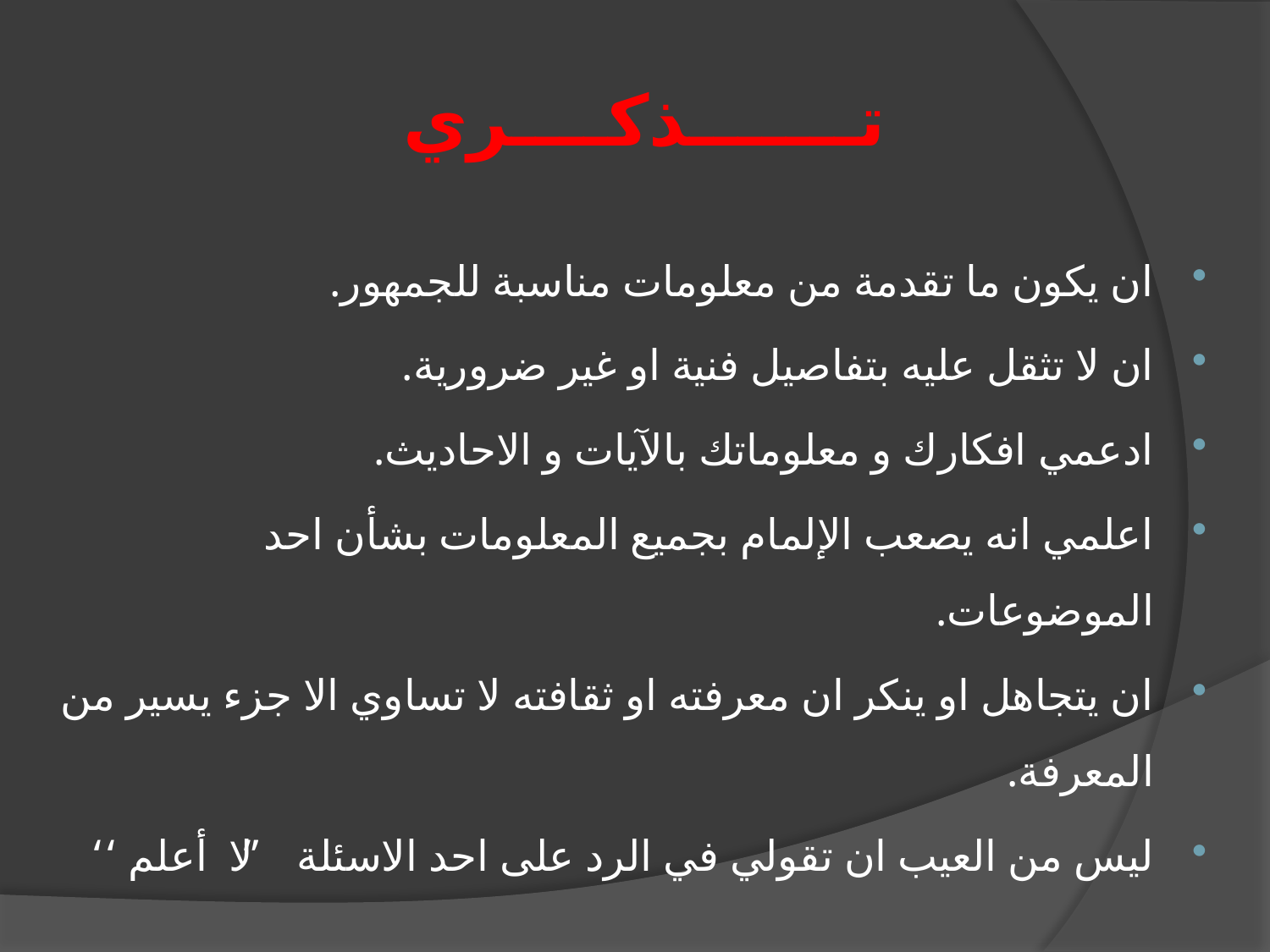

# تـــــــذكــــري
ان يكون ما تقدمة من معلومات مناسبة للجمهور.
ان لا تثقل عليه بتفاصيل فنية او غير ضرورية.
ادعمي افكارك و معلوماتك بالآيات و الاحاديث.
اعلمي انه يصعب الإلمام بجميع المعلومات بشأن احد الموضوعات.
ان يتجاهل او ينكر ان معرفته او ثقافته لا تساوي الا جزء يسير من المعرفة.
ليس من العيب ان تقولي في الرد على احد الاسئلة ” لا  أعلم ‘‘